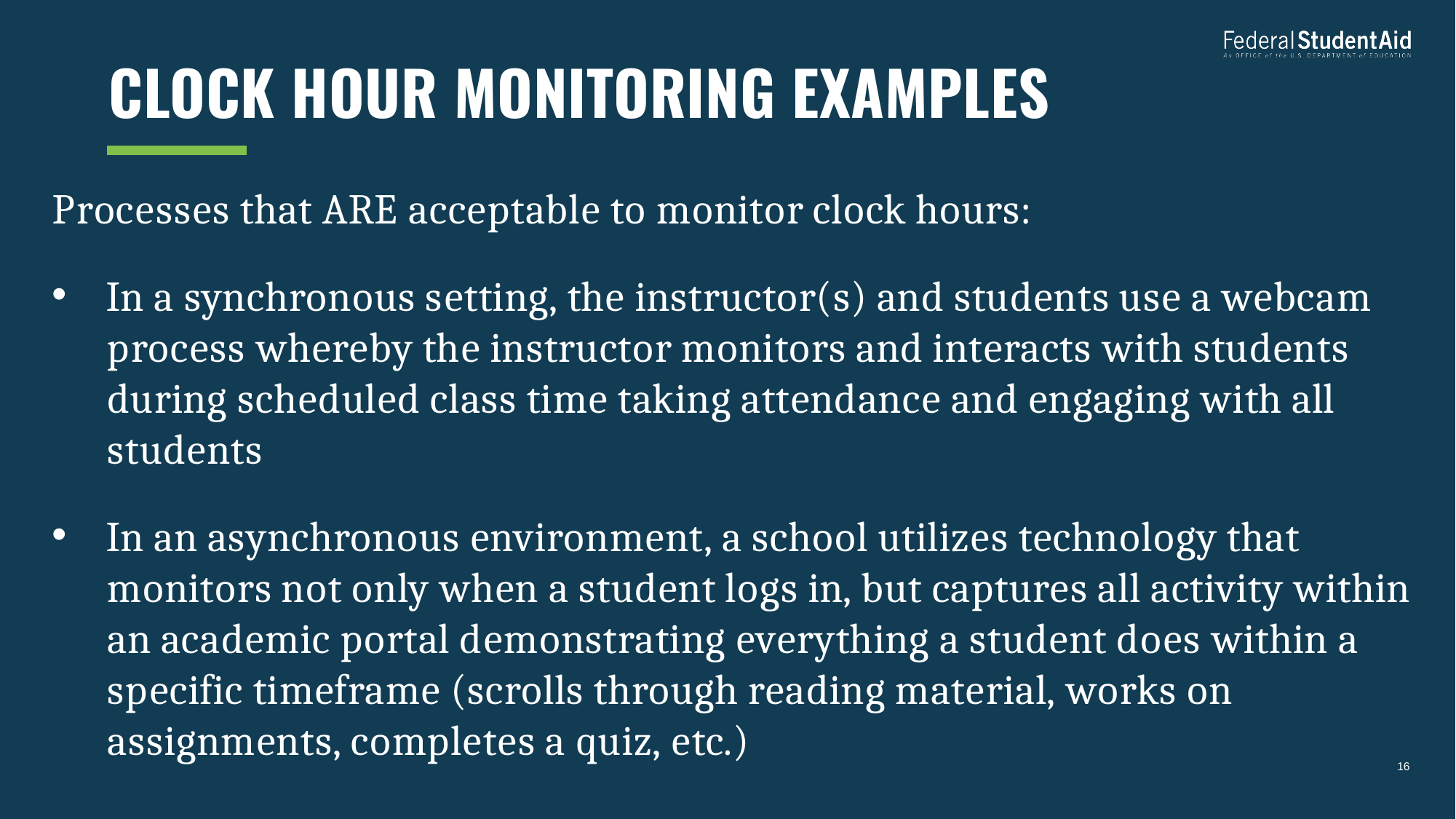

# Clock hour monitoring examples
Processes that ARE acceptable to monitor clock hours:

In a synchronous setting, the instructor(s) and students use a webcam process whereby the instructor monitors and interacts with students during scheduled class time taking attendance and engaging with all students

In an asynchronous environment, a school utilizes technology that monitors not only when a student logs in, but captures all activity within an academic portal demonstrating everything a student does within a specific timeframe (scrolls through reading material, works on assignments, completes a quiz, etc.)
16